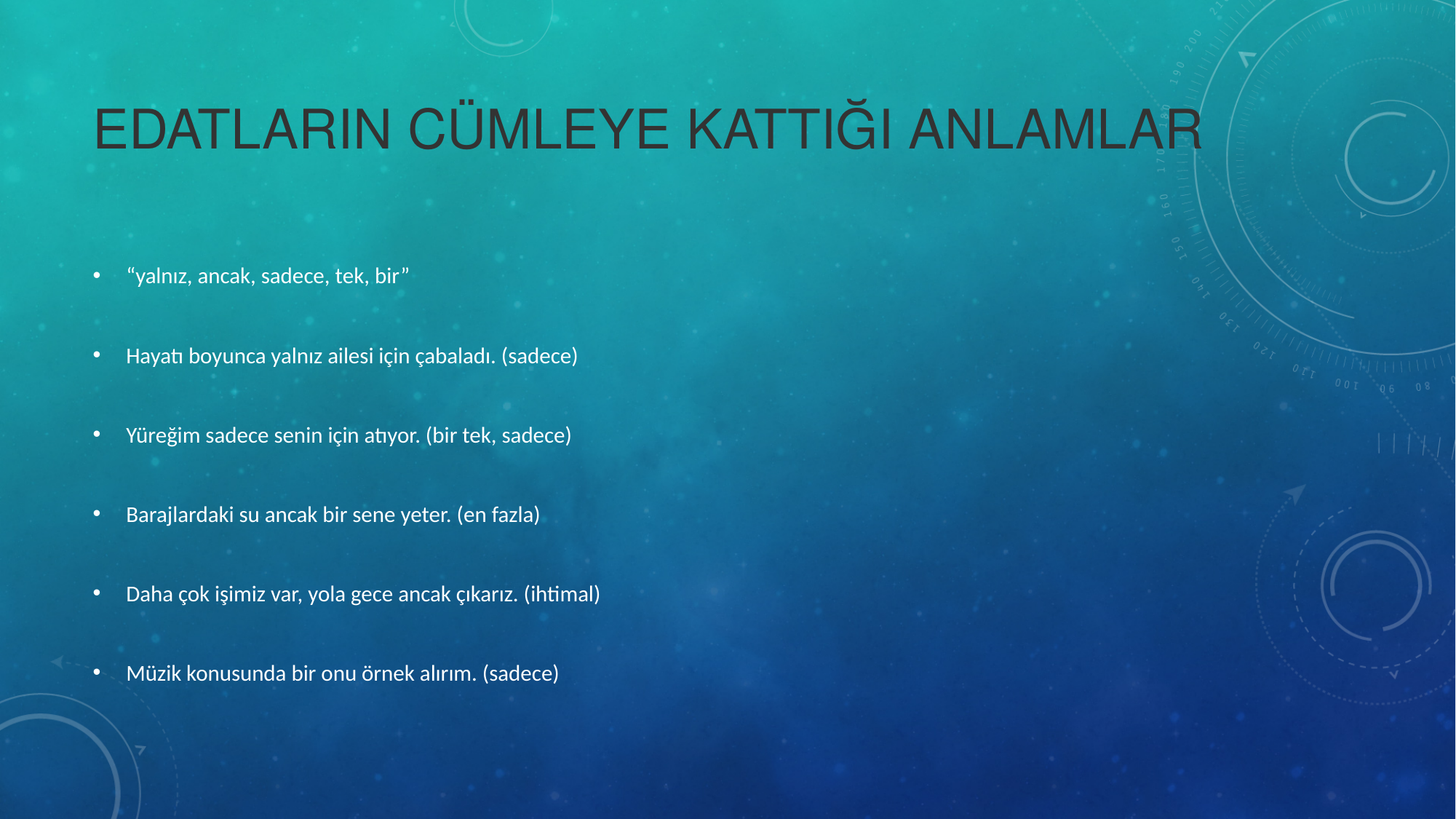

# Edatların Cümleye Kattığı Anlamlar
“yalnız, ancak, sadece, tek, bir”

Hayatı boyunca yalnız ailesi için çabaladı. (sadece)

Yüreğim sadece senin için atıyor. (bir tek, sadece)

Barajlardaki su ancak bir sene yeter. (en fazla)

Daha çok işimiz var, yola gece ancak çıkarız. (ihtimal)

Müzik konusunda bir onu örnek alırım. (sadece)